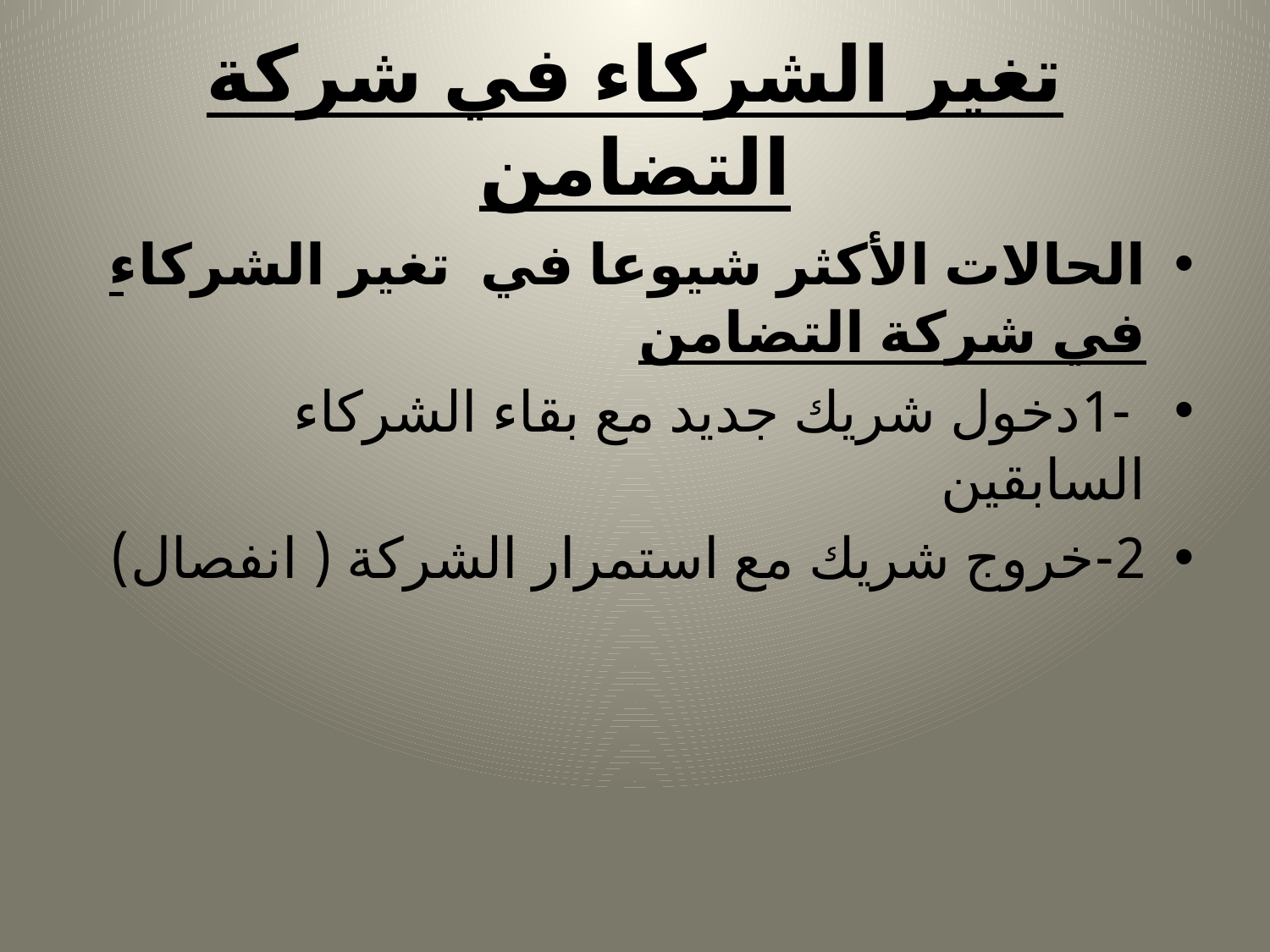

# تغير الشركاء في شركة التضامن
الحالات الأكثر شيوعا في  تغير الشركاء في شركة التضامن
 -1دخول شريك جديد مع بقاء الشركاء السابقين
2-خروج شريك مع استمرار الشركة ( انفصال)